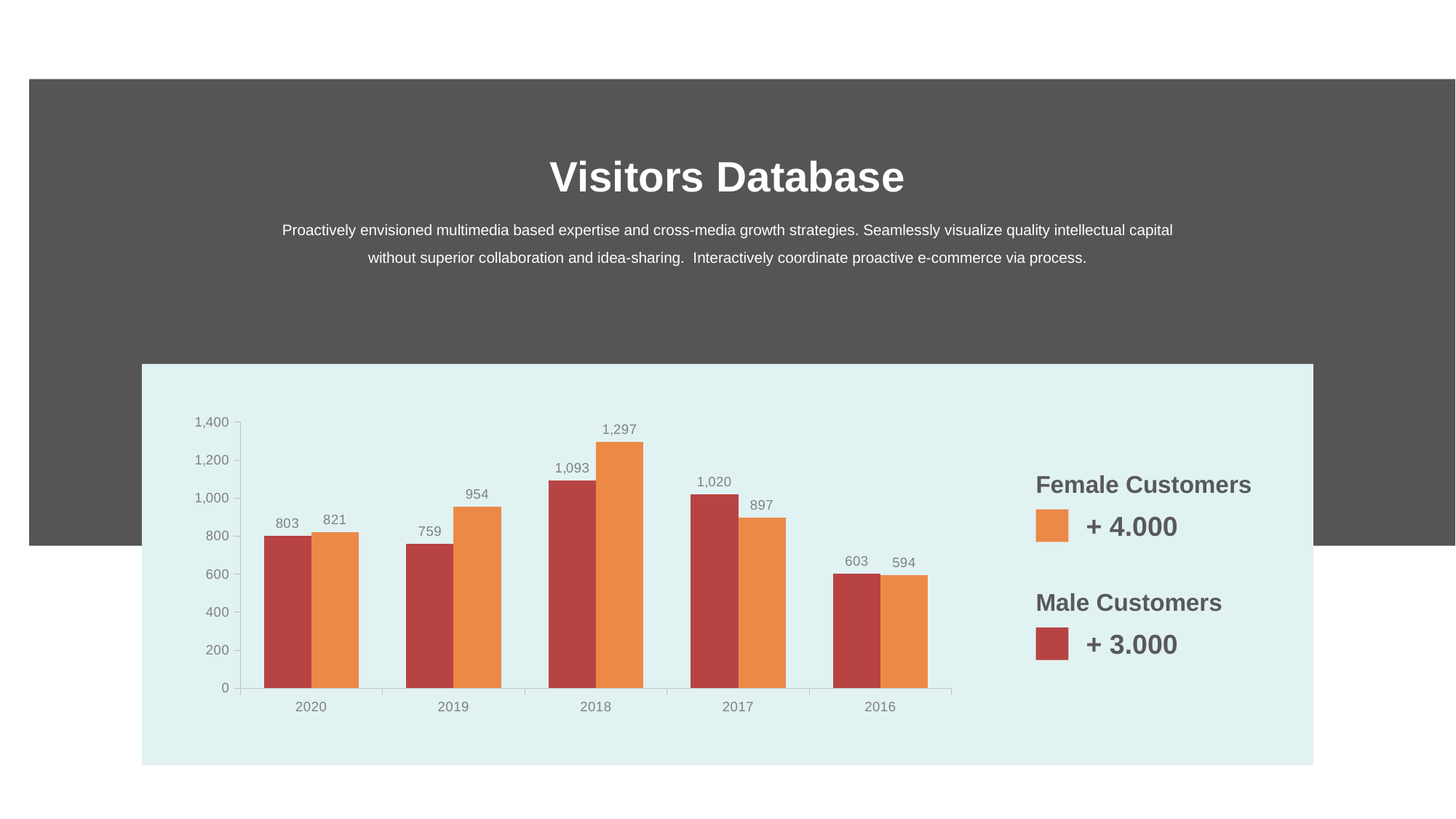

Visitors Database
Proactively envisioned multimedia based expertise and cross-media growth strategies. Seamlessly visualize quality intellectual capital without superior collaboration and idea-sharing.  Interactively coordinate proactive e-commerce via process.

### Chart

| Category | Rival Company | Our Company |
|---|---|---|
| 2020.0 | 803.0 | 821.0 |
| 2019.0 | 759.0 | 954.0 |
| 2018.0 | 1093.0 | 1297.0 |
| 2017.0 | 1020.0 | 897.0 |
| 2016.0 | 603.0 | 594.0 |
Female Customers
+ 4.000

Male Customers
+ 3.000